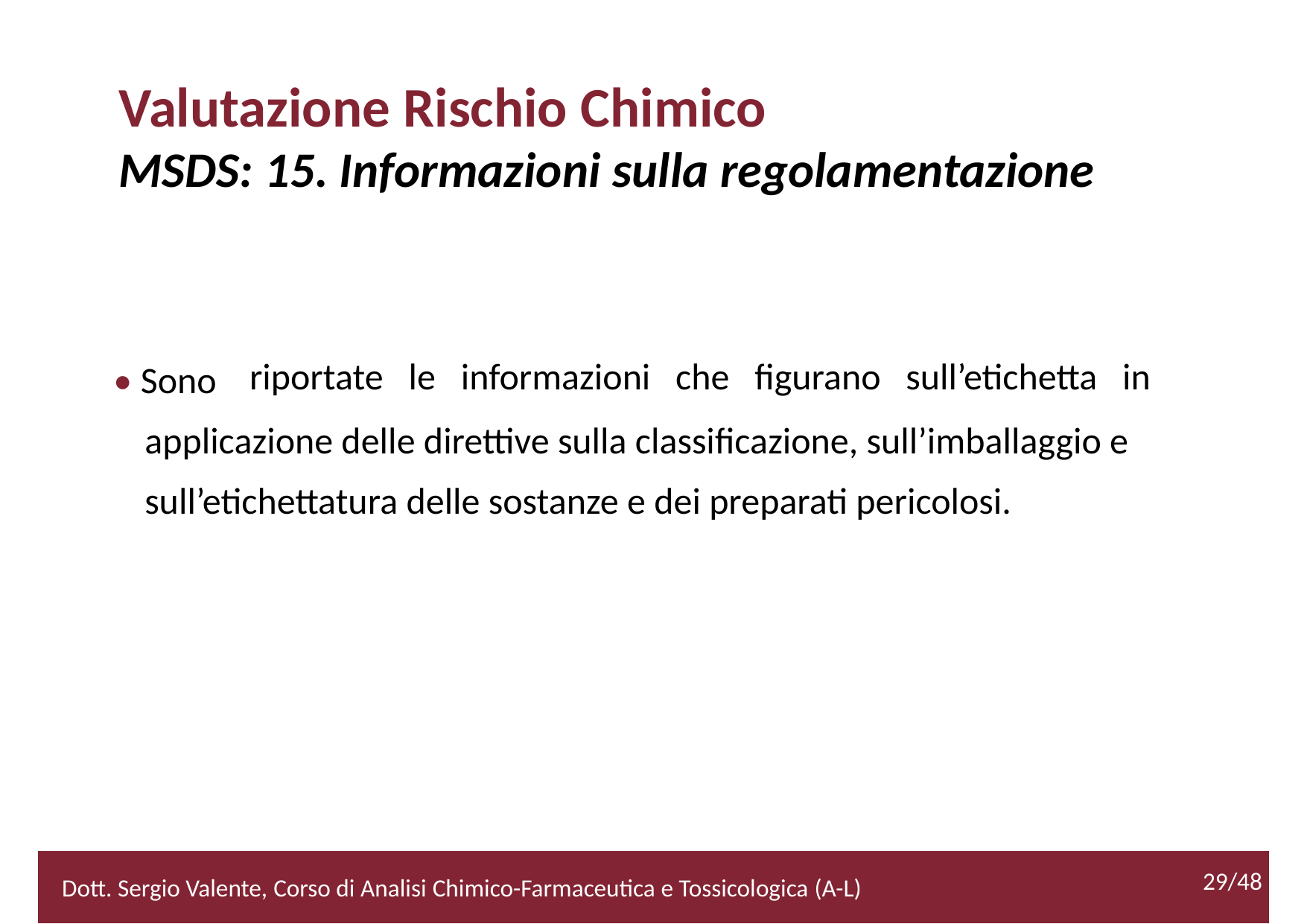

Valutazione Rischio Chimico
MSDS: 15. Informazioni sulla regolamentazione
• Sono
riportate   le   informazioni   che   figurano   sull’etichetta   in
applicazione delle direttive sulla classificazione, sull’imballaggio e

sull’etichettatura delle sostanze e dei preparati pericolosi.

29/48
2/52
Dott. Sergio Valente, Corso di Analisi Chimico-Farmaceutica e Tossicologica (A-L)